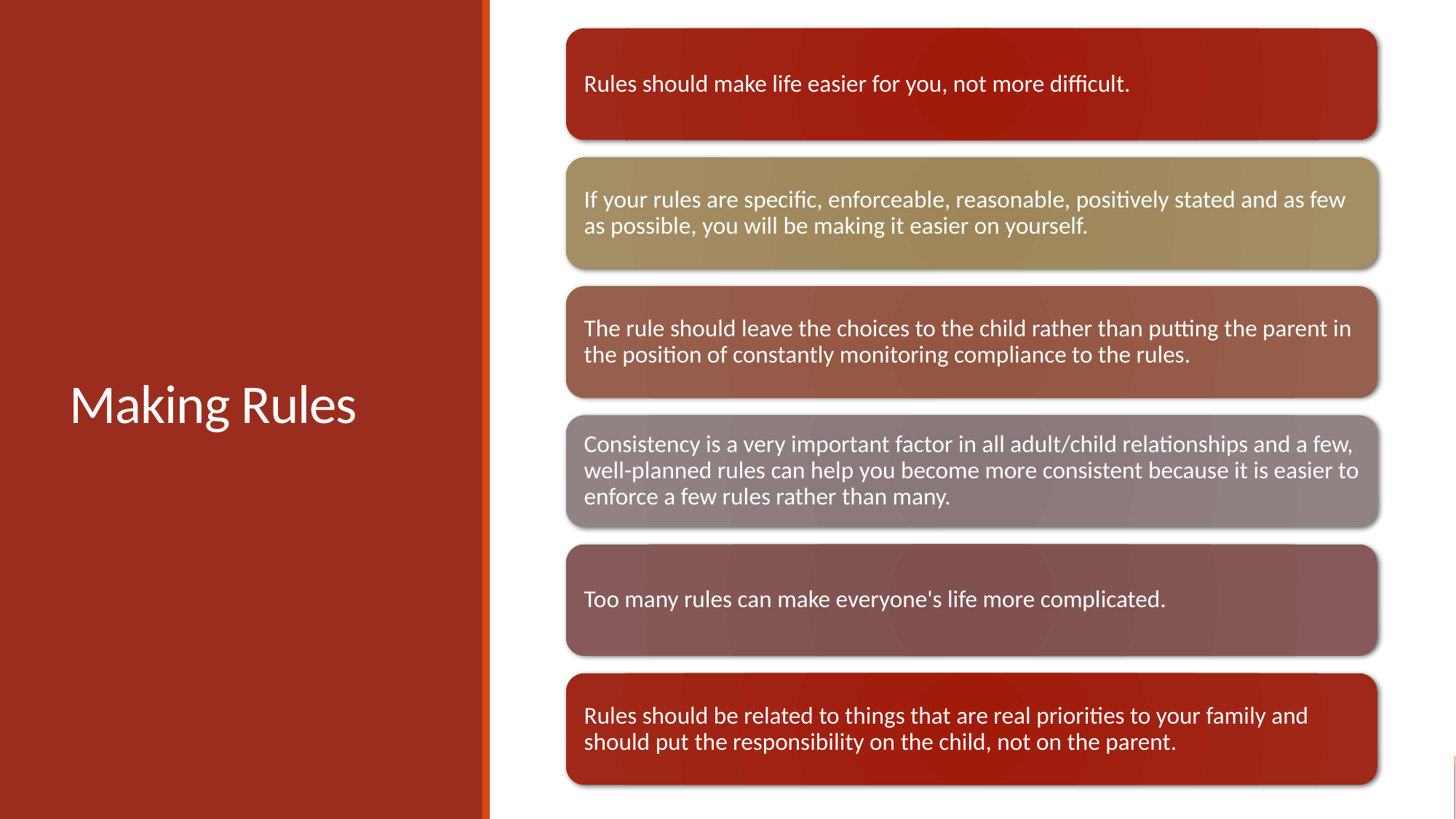

Rules should make life easier for you, not more difficult.
If your rules are specific, enforceable, reasonable, positively stated and as few as possible, you will be making it easier on yourself.
The rule should leave the choices to the child rather than putting the parent in the position of constantly monitoring compliance to the rules.
Consistency is a very important factor in all adult/child relationships and a few, well-planned rules can help you become more consistent because it is easier to enforce a few rules rather than many.
Too many rules can make everyone's life more complicated.
Rules should be related to things that are real priorities to your family and should put the responsibility on the child, not on the parent.
# Making Rules